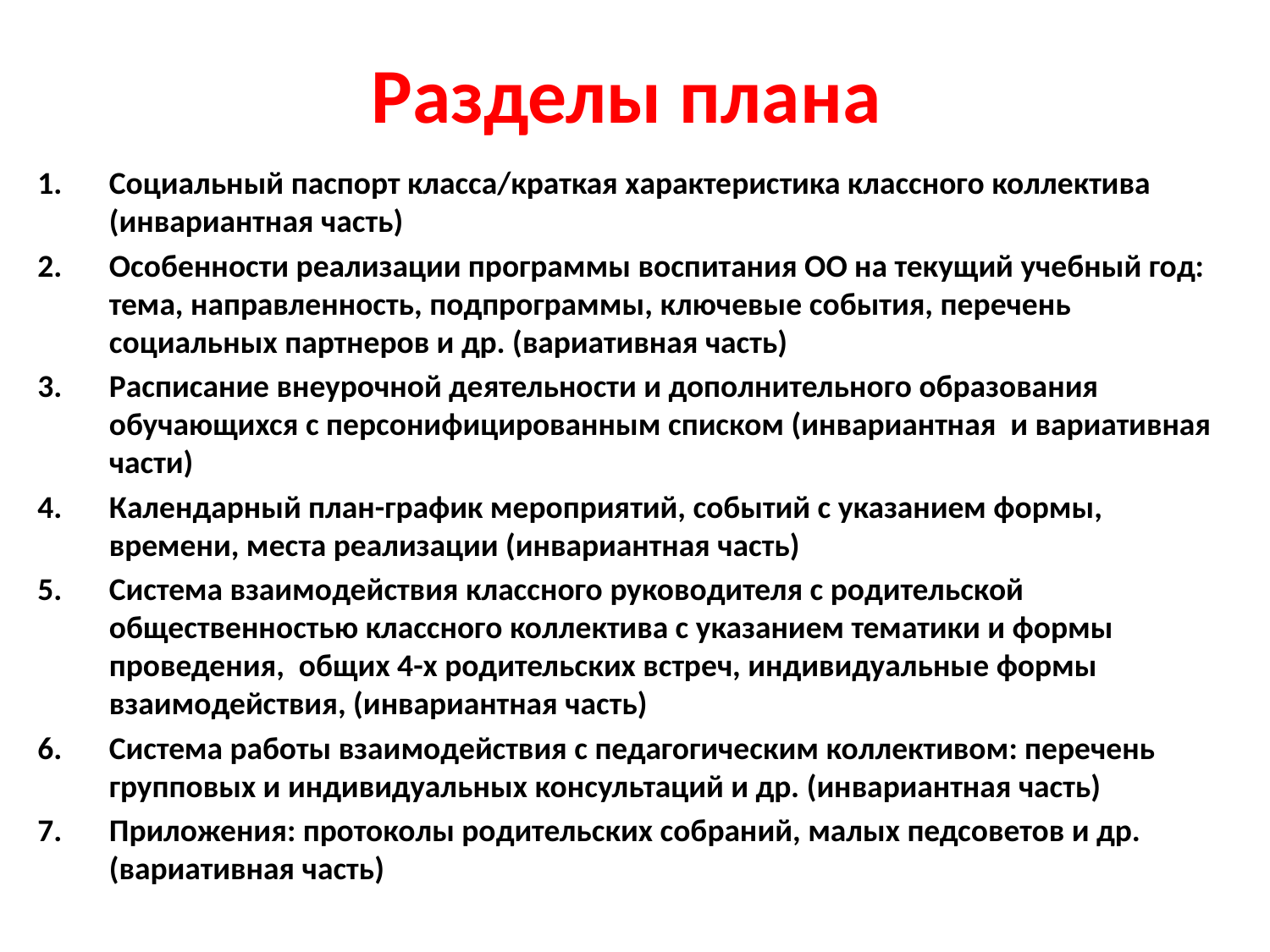

# Разделы плана
Социальный паспорт класса/краткая характеристика классного коллектива (инвариантная часть)
Особенности реализации программы воспитания ОО на текущий учебный год: тема, направленность, подпрограммы, ключевые события, перечень социальных партнеров и др. (вариативная часть)
Расписание внеурочной деятельности и дополнительного образования обучающихся с персонифицированным списком (инвариантная  и вариативная части)
Календарный план-график мероприятий, событий с указанием формы, времени, места реализации (инвариантная часть)
Система взаимодействия классного руководителя с родительской общественностью классного коллектива с указанием тематики и формы проведения,  общих 4-х родительских встреч, индивидуальные формы взаимодействия, (инвариантная часть)
Система работы взаимодействия с педагогическим коллективом: перечень групповых и индивидуальных консультаций и др. (инвариантная часть)
Приложения: протоколы родительских собраний, малых педсоветов и др. (вариативная часть)